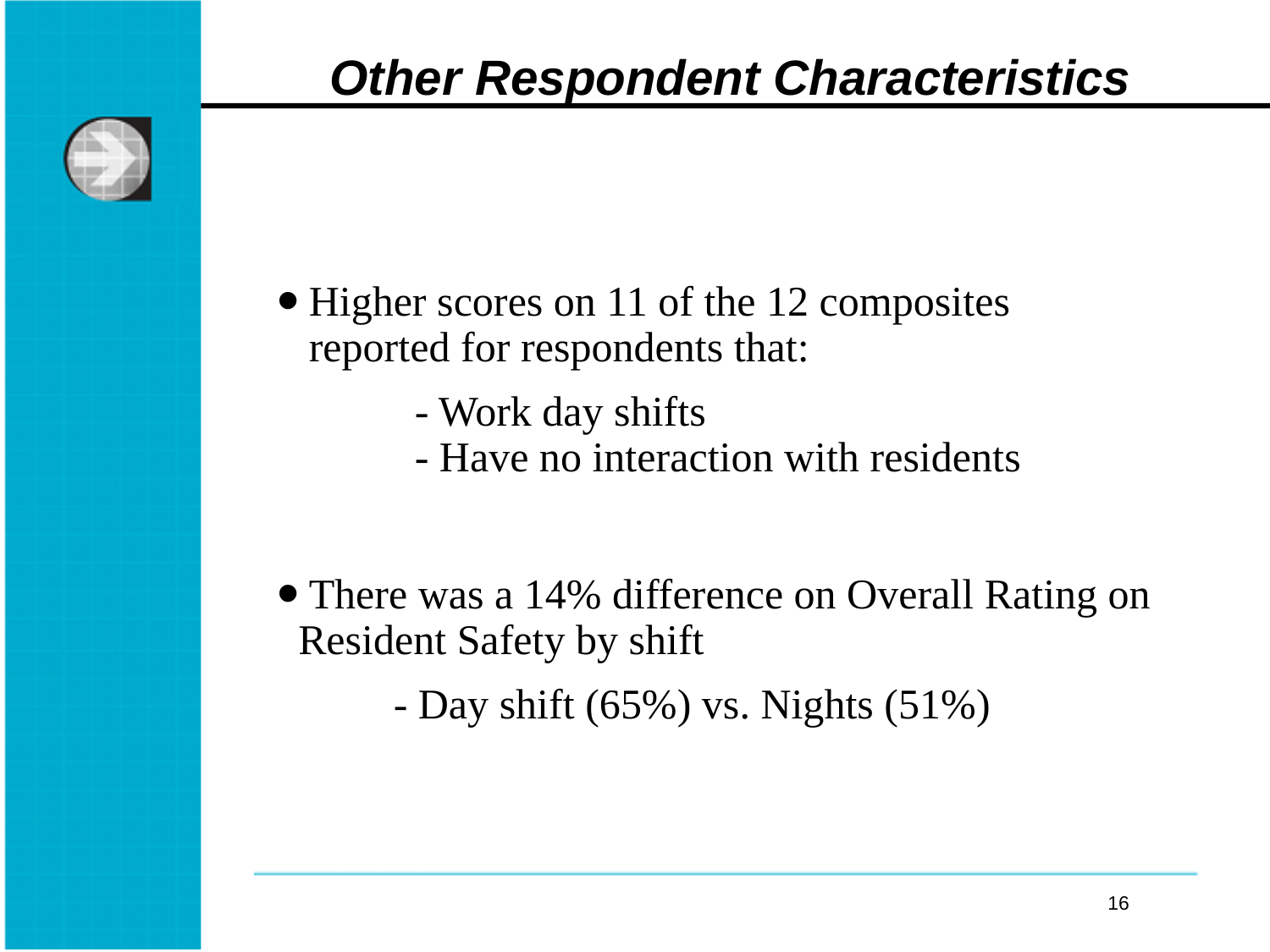

# Other Respondent Characteristics

Higher scores on 11 of the 12 composites
   reported for respondents that:

 - Work day shifts
 - Have no interaction with residents

There was a 14% difference on Overall Rating on
  Resident Safety by shift

     - Day shift (65%) vs. Nights (51%)